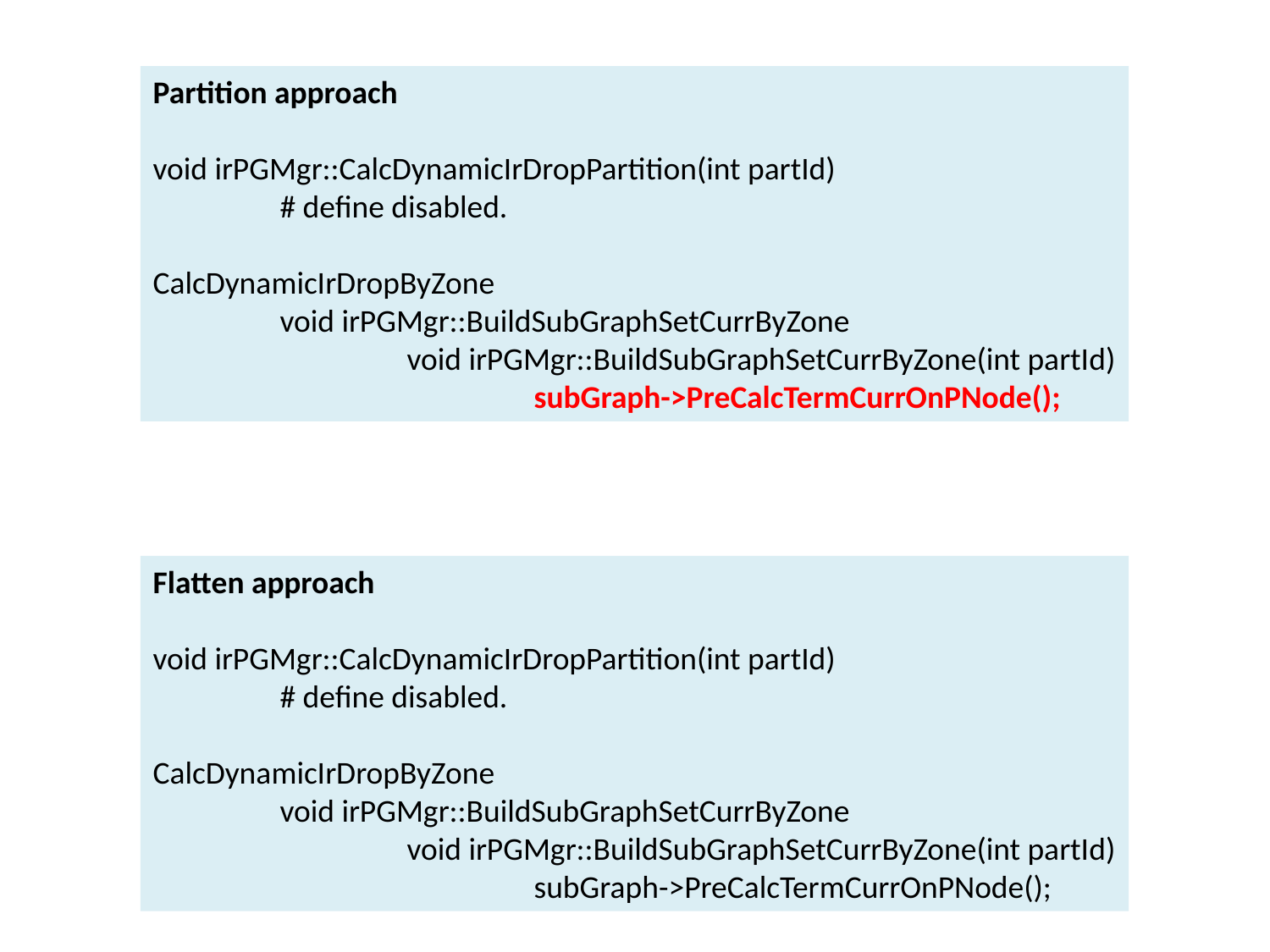

Partition approach

void irPGMgr::CalcDynamicIrDropPartition(int partId)
	# define disabled.

CalcDynamicIrDropByZone
	void irPGMgr::BuildSubGraphSetCurrByZone
		void irPGMgr::BuildSubGraphSetCurrByZone(int partId)
			subGraph->PreCalcTermCurrOnPNode();
Flatten approach

void irPGMgr::CalcDynamicIrDropPartition(int partId)
	# define disabled.

CalcDynamicIrDropByZone
	void irPGMgr::BuildSubGraphSetCurrByZone
		void irPGMgr::BuildSubGraphSetCurrByZone(int partId)
			subGraph->PreCalcTermCurrOnPNode();